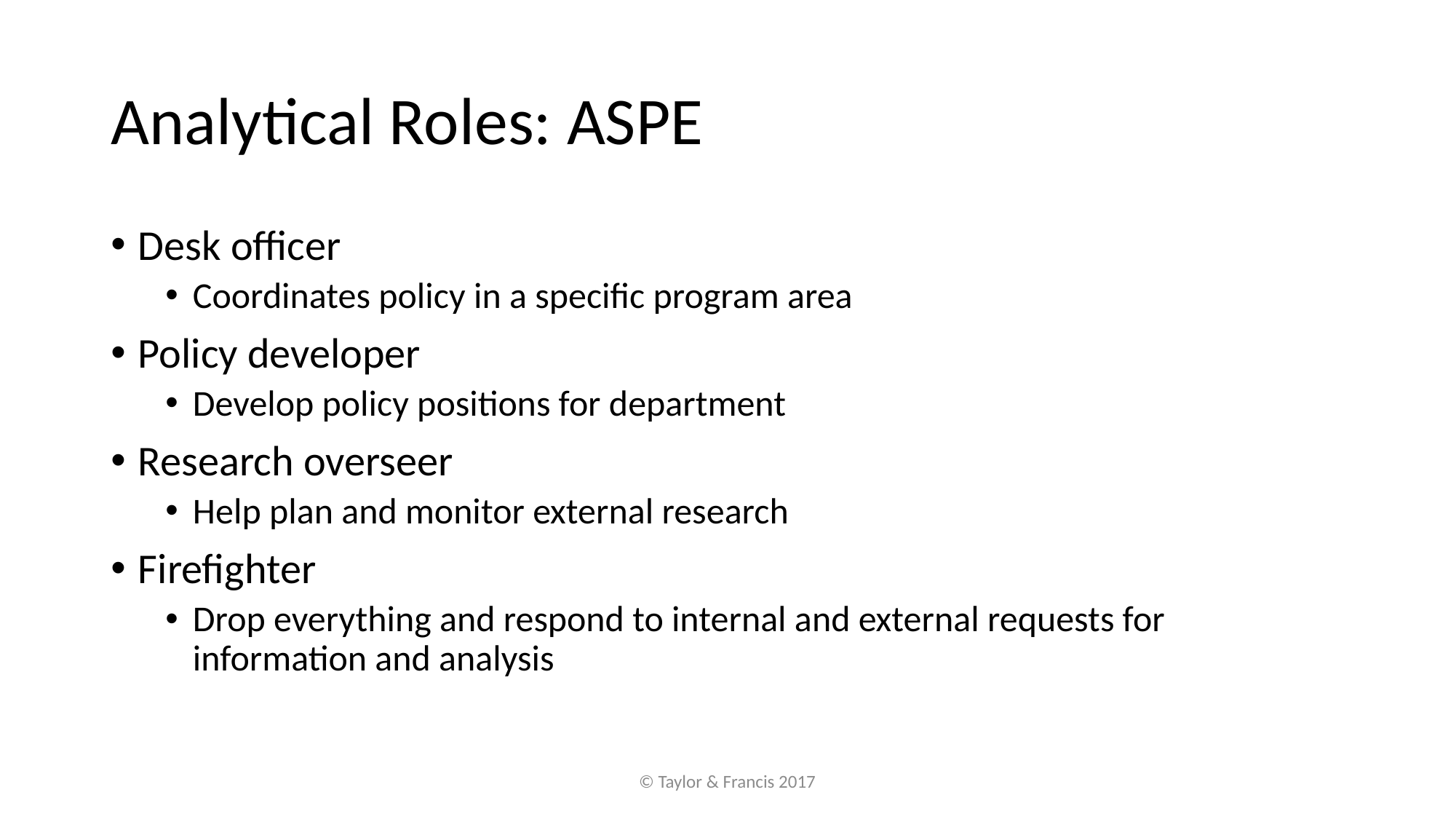

# Analytical Roles: ASPE
Desk officer
Coordinates policy in a specific program area
Policy developer
Develop policy positions for department
Research overseer
Help plan and monitor external research
Firefighter
Drop everything and respond to internal and external requests for information and analysis
© Taylor & Francis 2017